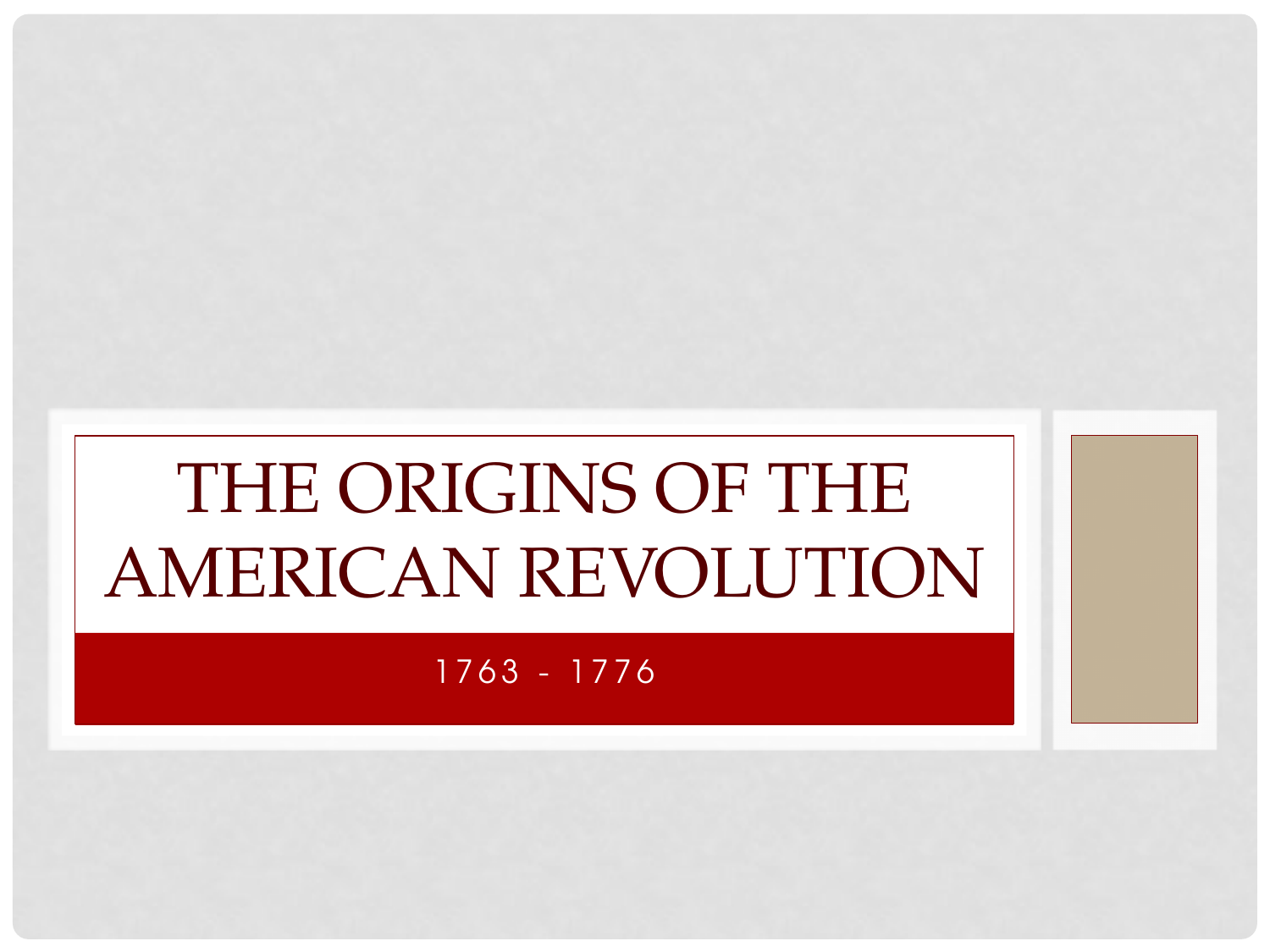

# The Origins of the American Revolution
1763 - 1776